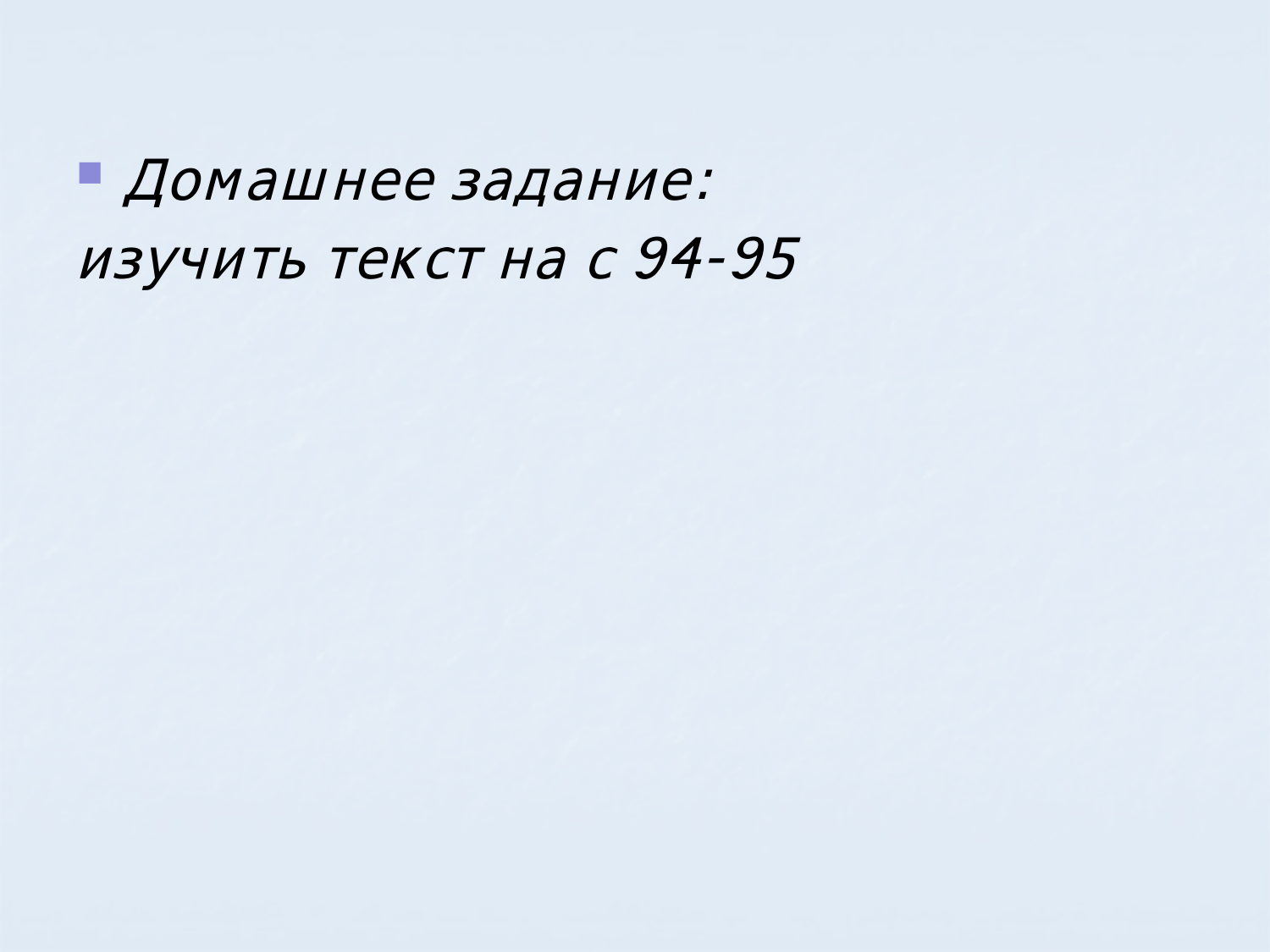

Домашнее задание:
изучить текст на с 94-95